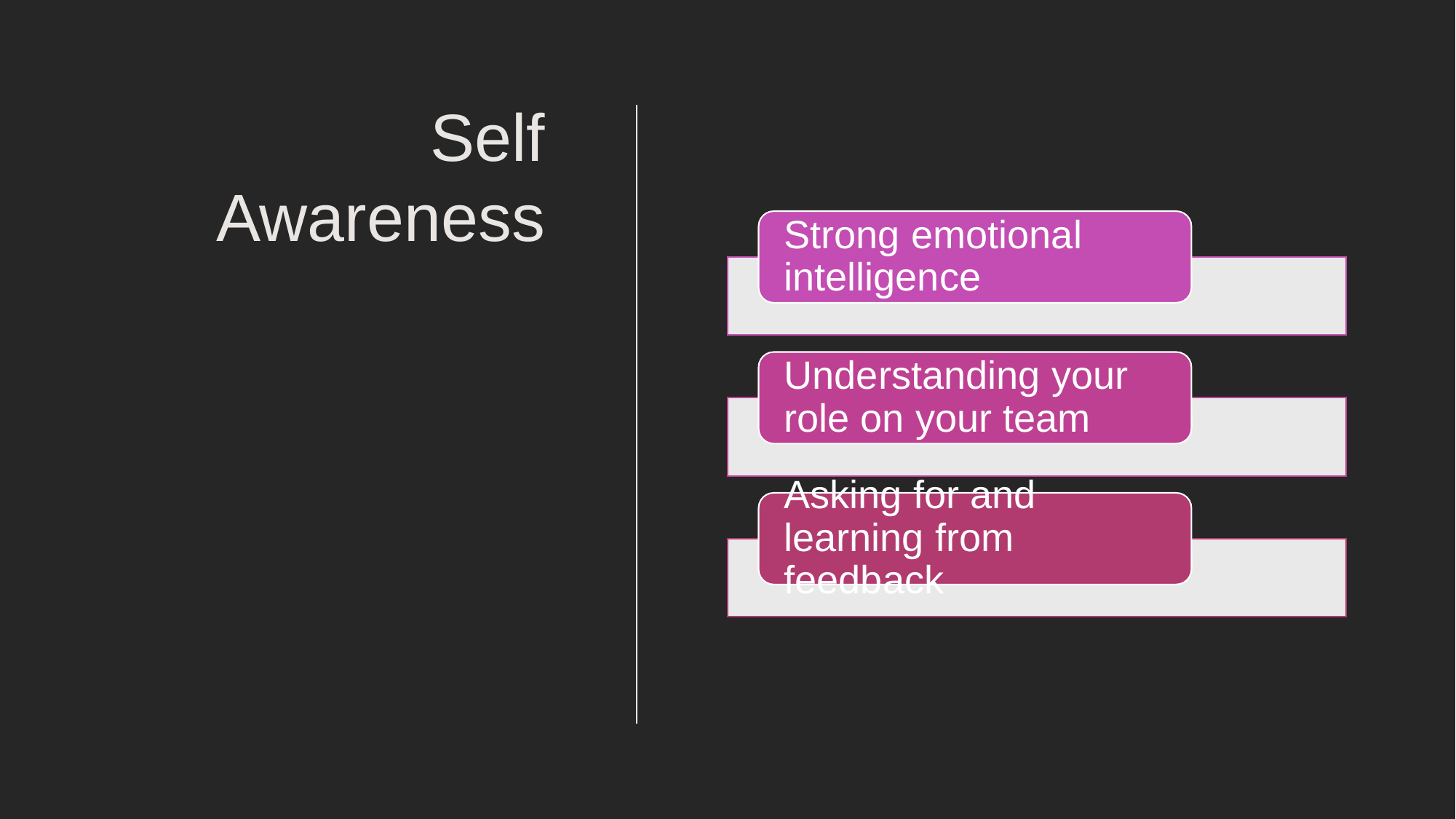

# Self Awareness
Strong emotional intelligence
Understanding your role on your team
Asking for and learning from feedback